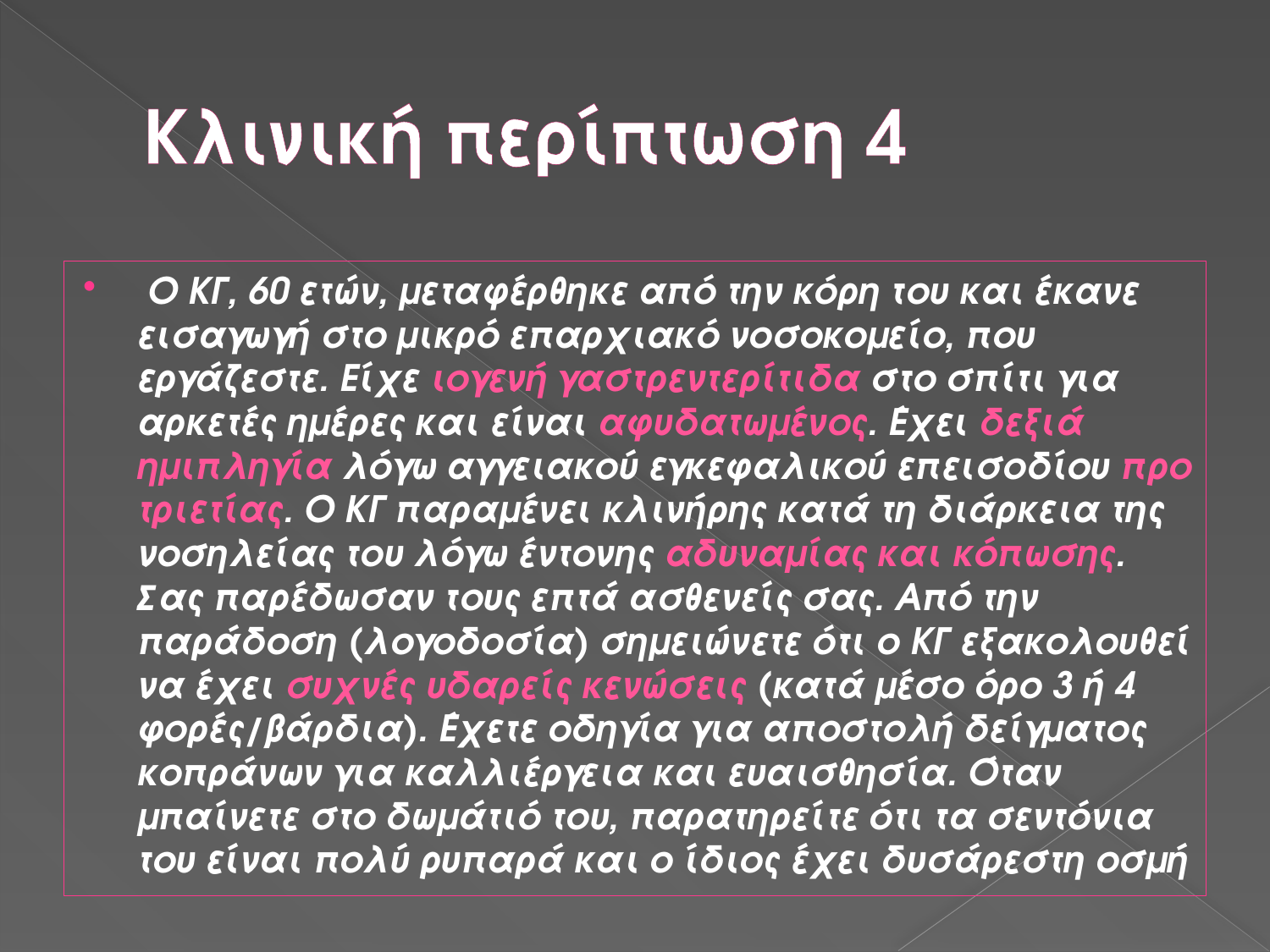

# Κλινική περίπτωση 4
 Ο ΚΓ, 60 ετών, μεταφέρθηκε από την κόρη του και έκανε εισαγωγή στο μικρό επαρχιακό νοσοκομείο, που εργάζεστε. Είχε ιογενή γαστρεντερίτιδα στο σπίτι για αρκετές ημέρες και είναι αφυδατωμένος. Έχει δεξιά ημιπληγία λόγω αγγειακού εγκεφαλικού επεισοδίου προ τριετίας. Ο ΚΓ παραμένει κλινήρης κατά τη διάρκεια της νοσηλείας του λόγω έντονης αδυναμίας και κόπωσης. Σας παρέδωσαν τους επτά ασθενείς σας. Από την παράδοση (λογοδοσία) σημειώνετε ότι ο ΚΓ εξακολουθεί να έχει συχνές υδαρείς κενώσεις (κατά μέσο όρο 3 ή 4 φορές/βάρδια). Έχετε οδηγία για αποστολή δείγματος κοπράνων για καλλιέργεια και ευαισθησία. Όταν μπαίνετε στο δωμάτιό του, παρατηρείτε ότι τα σεντόνια του είναι πολύ ρυπαρά και ο ίδιος έχει δυσάρεστη οσμή